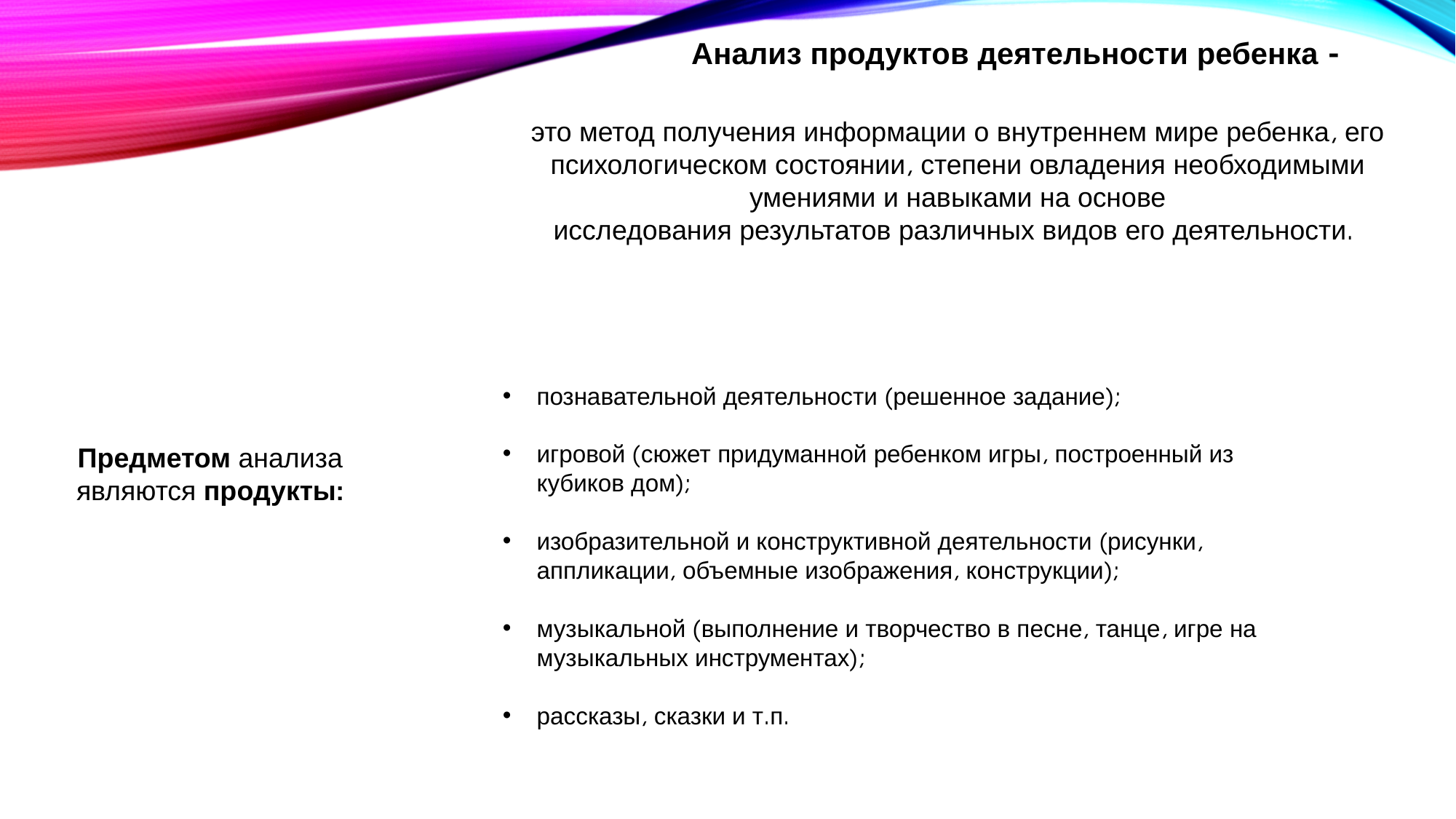

Анализ продуктов деятельности ребенка -
это метод получения информации о внутреннем мире ребенка, его психологическом состоянии, степени овладения необходимыми умениями и навыками на основе
исследования результатов различных видов его деятельности.
познавательной деятельности (решенное задание);

игровой (сюжет придуманной ребенком игры, построенный из кубиков дом);

изобразительной и конструктивной деятельности (рисунки, аппликации, объемные изображения, конструкции);

музыкальной (выполнение и творчество в песне, танце, игре на музыкальных инструментах);

рассказы, сказки и т.п.
Предметом анализа являются продукты: